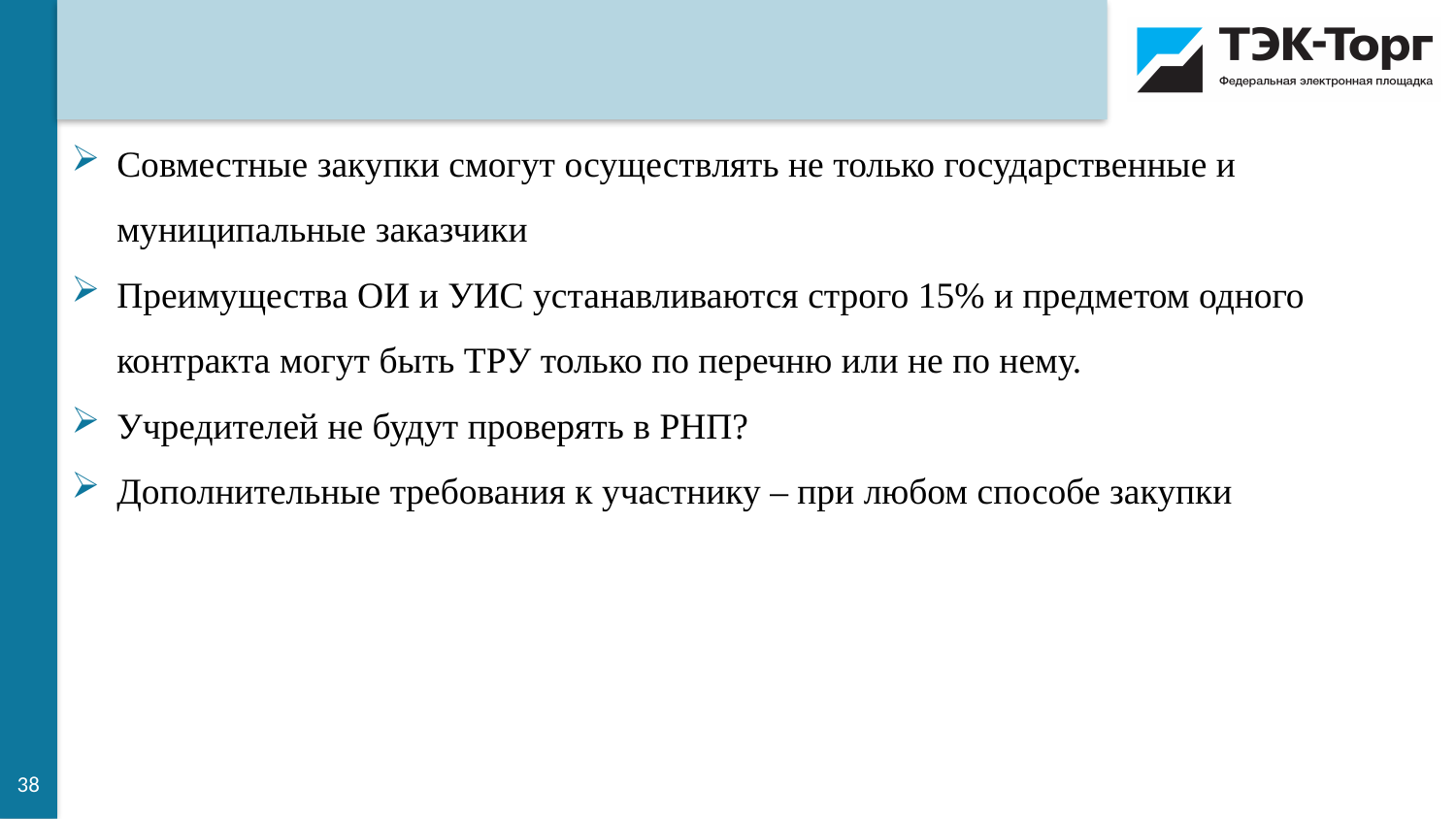

Совместные закупки смогут осуществлять не только государственные и муниципальные заказчики
Преимущества ОИ и УИС устанавливаются строго 15% и предметом одного контракта могут быть ТРУ только по перечню или не по нему.
Учредителей не будут проверять в РНП?
Дополнительные требования к участнику – при любом способе закупки

38